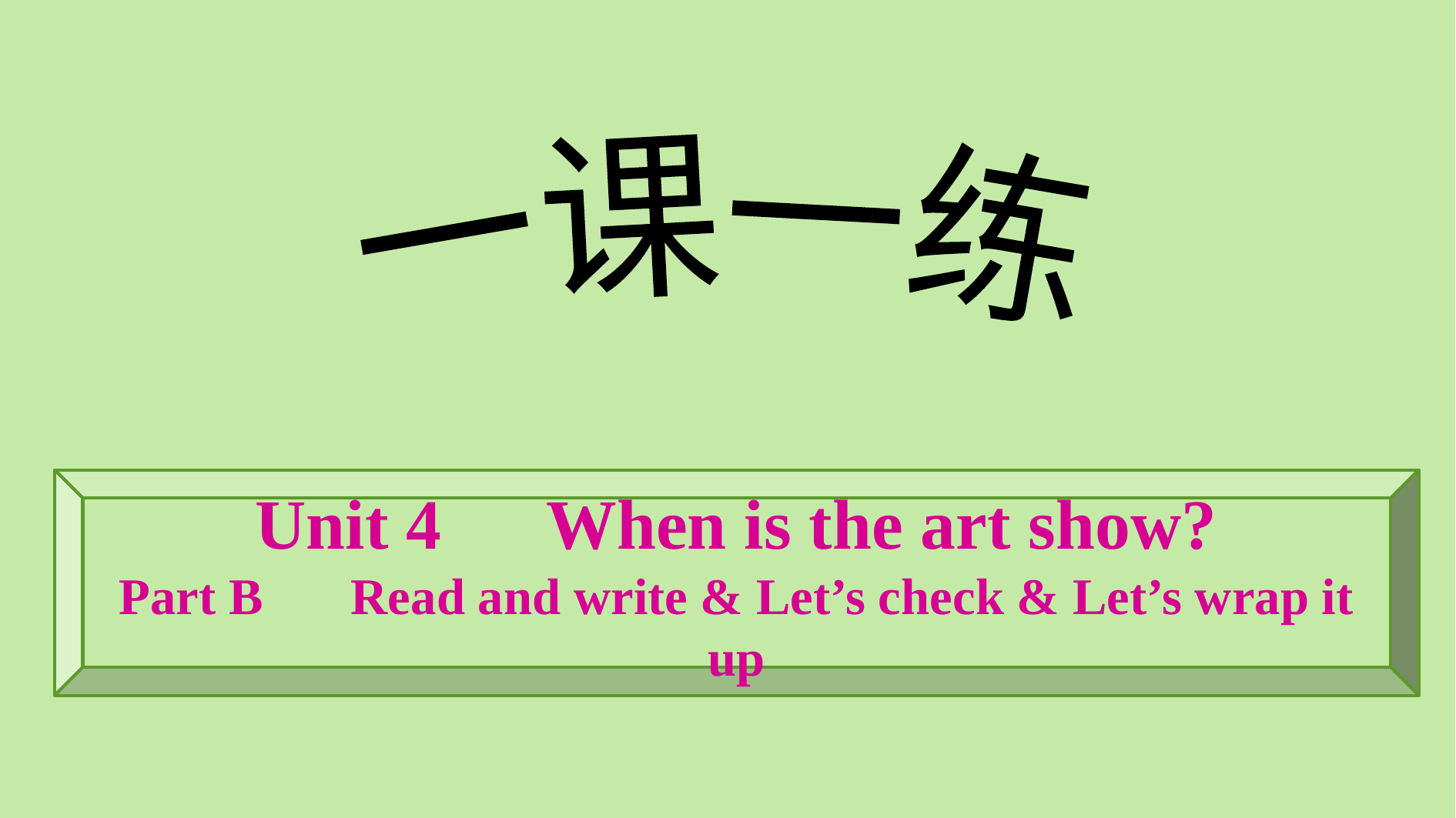

Unit 4　When is the art show?
Part B　 Read and write & Let’s check & Let’s wrap it up